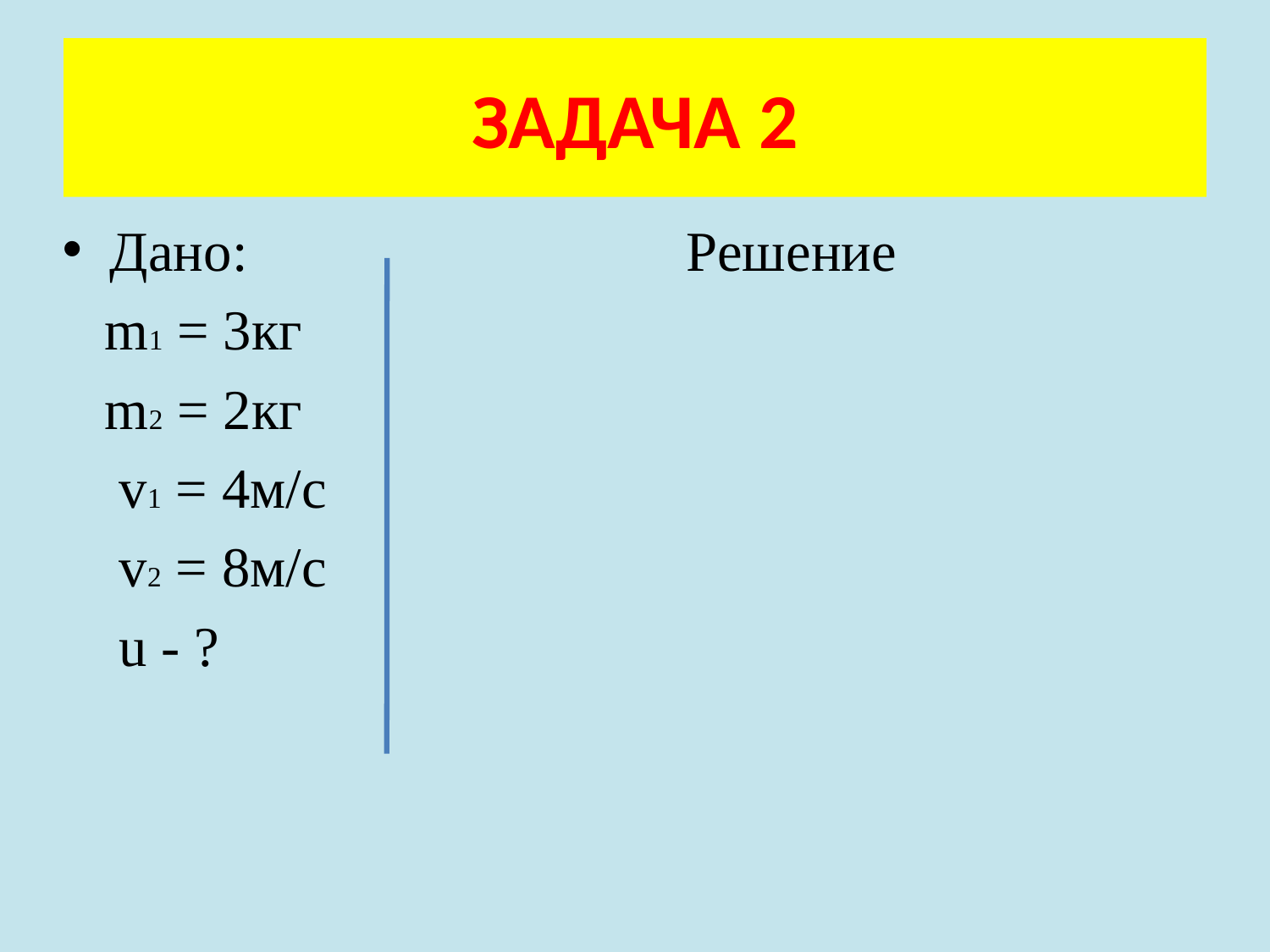

# ЗАДАЧА 2
Дано:                               Решение
   m1 = 3кг
   m2 = 2кг
    v1 = 4м/с
    v2 = 8м/с
    u - ?